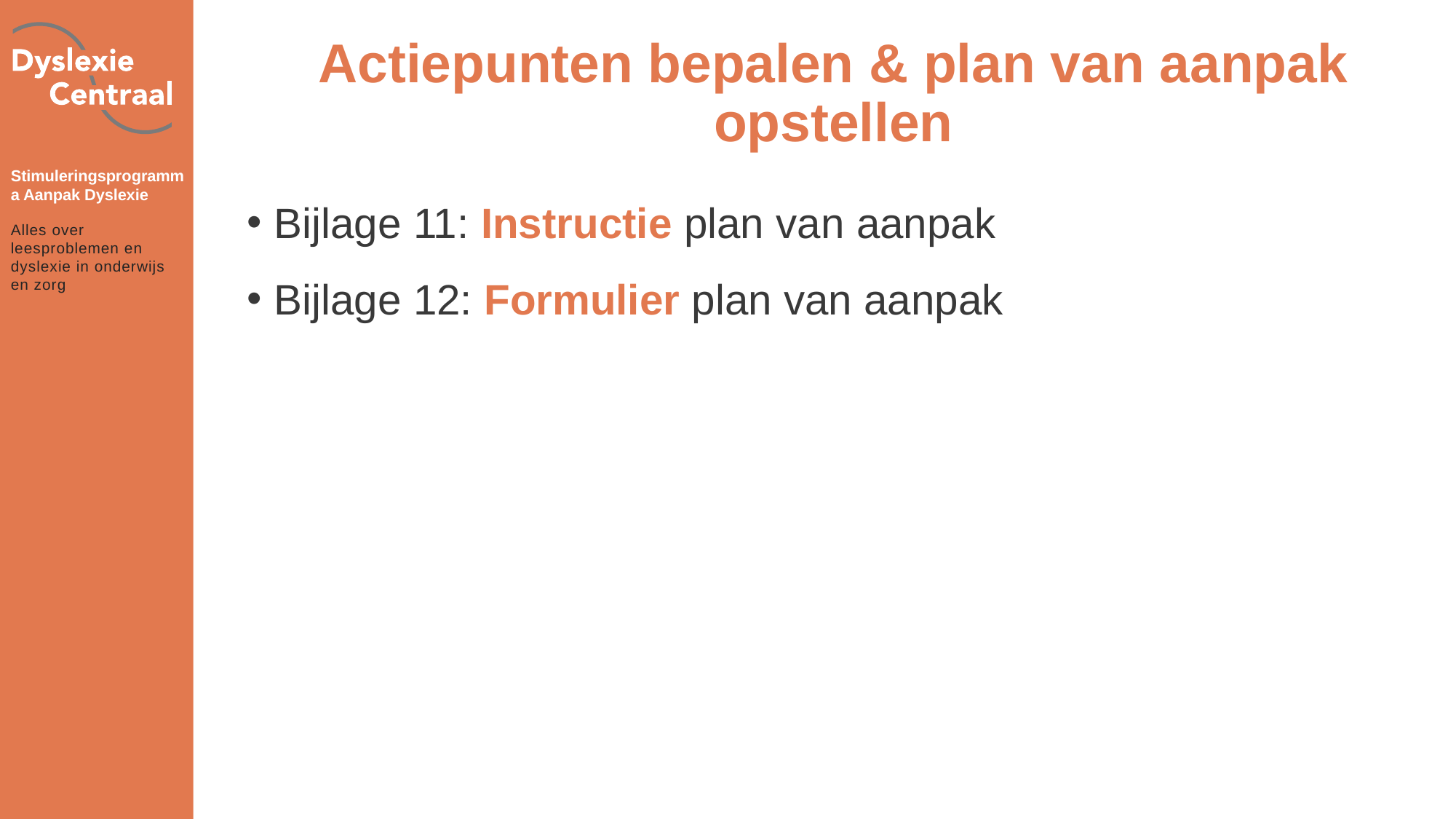

# Actiepunten bepalen & plan van aanpak opstellen
Bijlage 11: Instructie plan van aanpak
Bijlage 12: Formulier plan van aanpak